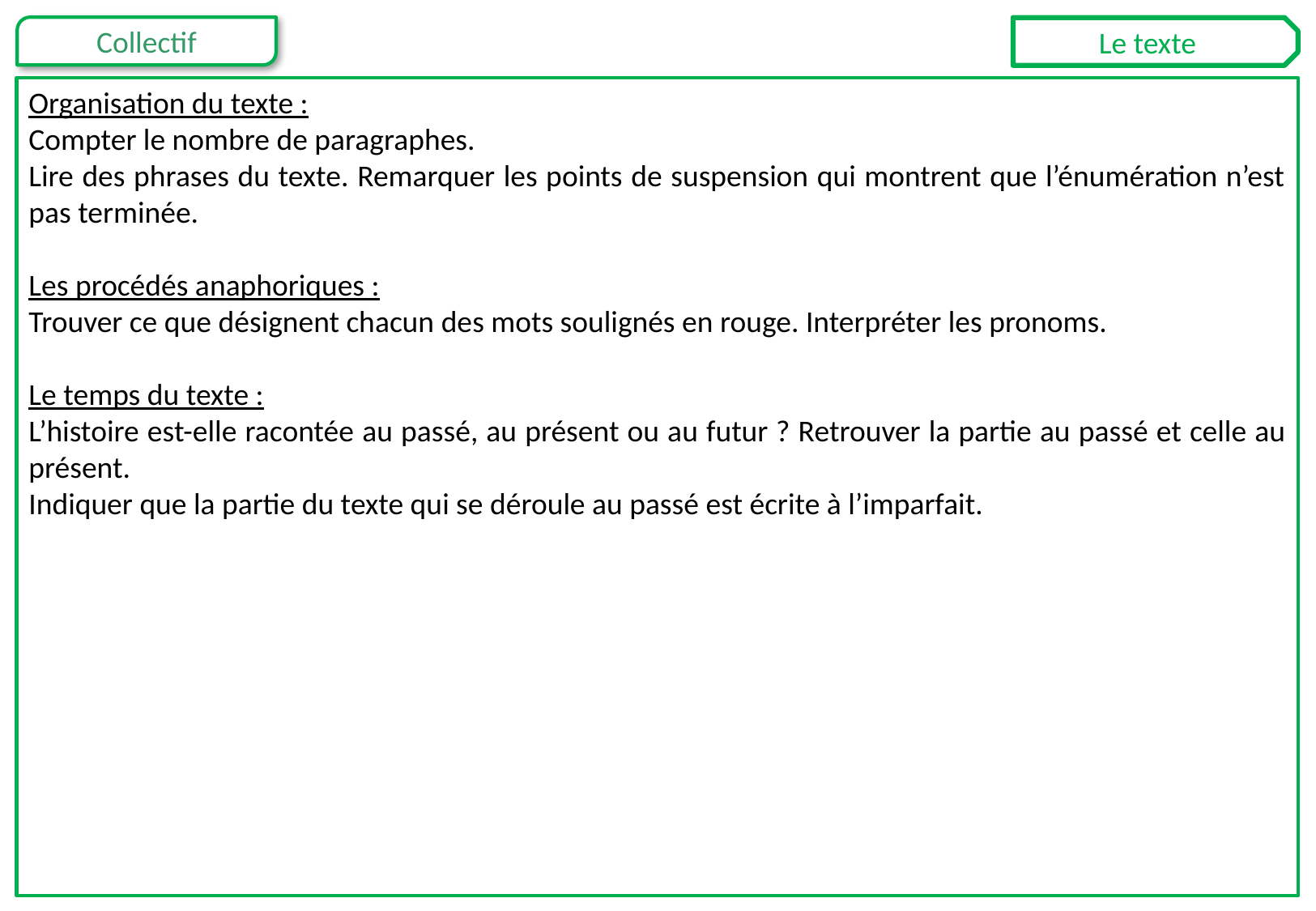

Le texte
Organisation du texte :
Compter le nombre de paragraphes.
Lire des phrases du texte. Remarquer les points de suspension qui montrent que l’énumération n’est pas terminée.

Les procédés anaphoriques :
Trouver ce que désignent chacun des mots soulignés en rouge. Interpréter les pronoms.

Le temps du texte :
L’histoire est-elle racontée au passé, au présent ou au futur ? Retrouver la partie au passé et celle au présent.
Indiquer que la partie du texte qui se déroule au passé est écrite à l’imparfait.